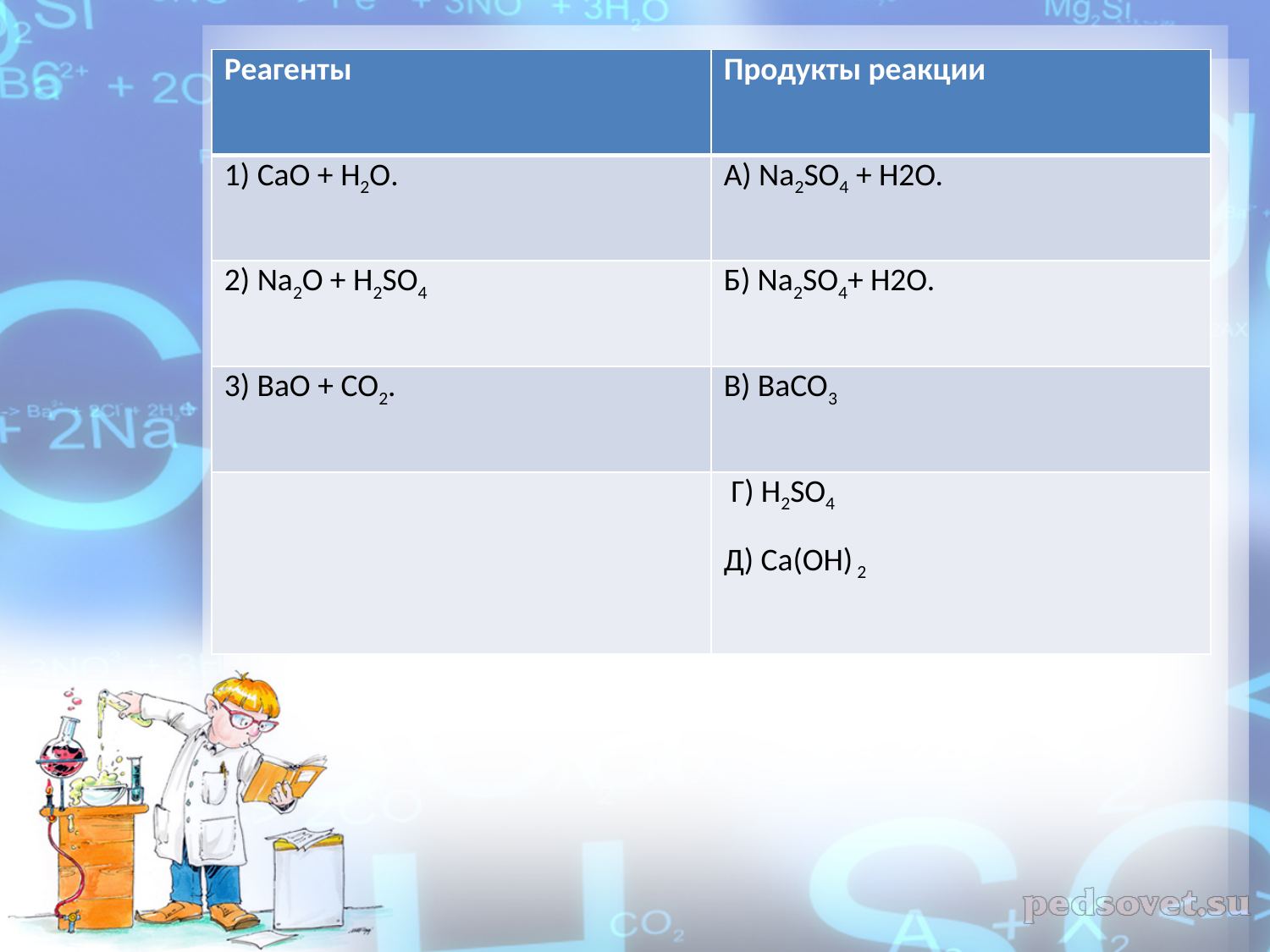

| Реагенты | Продукты реакции |
| --- | --- |
| 1) CаО + H2O. | A) Na2SO4 + H2O. |
| 2) Na2O + H2SO4 | Б) Na2SO4+ H2O. |
| 3) BaO + CO2. | В) BaCO3 |
|  | Г) H2SO4 Д) Са(ОН) 2 |